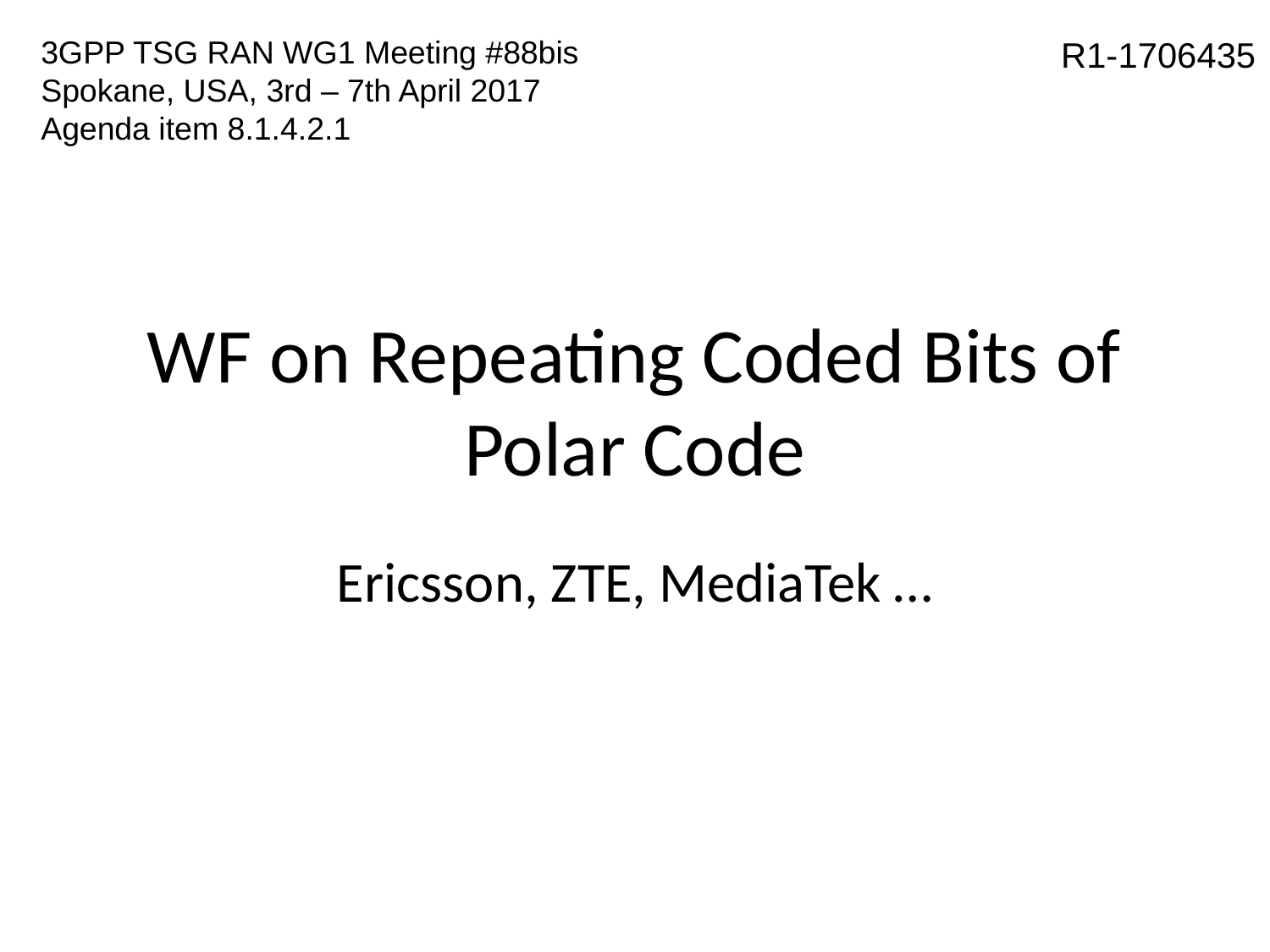

3GPP TSG RAN WG1 Meeting #88bis
Spokane, USA, 3rd – 7th April 2017
Agenda item 8.1.4.2.1
R1-1706435
# WF on Repeating Coded Bits of Polar Code
Ericsson, ZTE, MediaTek …